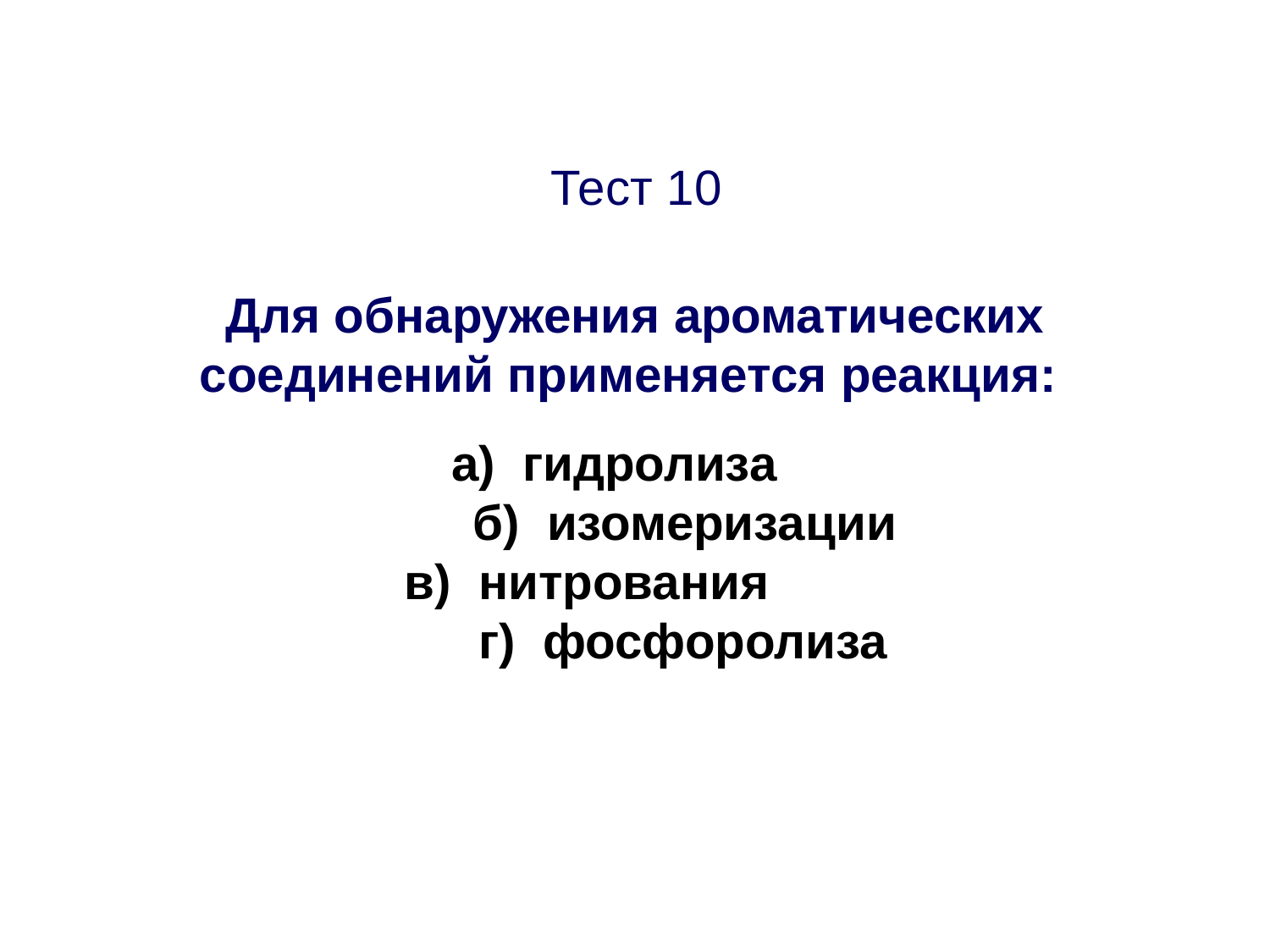

# Тест 10
Для обнаружения ароматических соединений применяется реакция:
а)  гидролиза
                            б)  изомеризации
   в)  нитрования
       г)  фосфоролиза